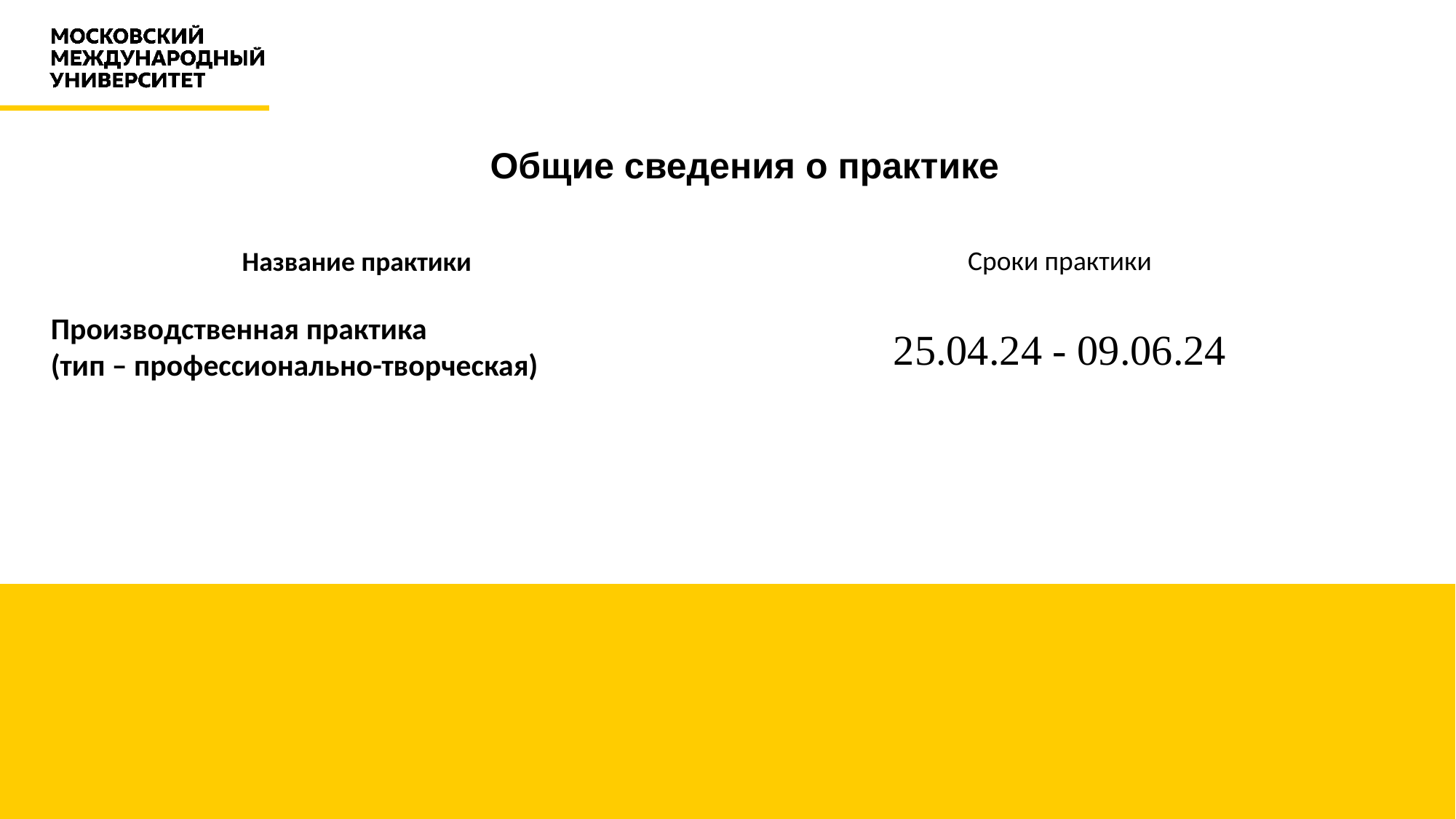

# Общие сведения о практике
Сроки практики

25.04.24 - 09.06.24
Название практики

Производственная практика
(тип – профессионально-творческая)